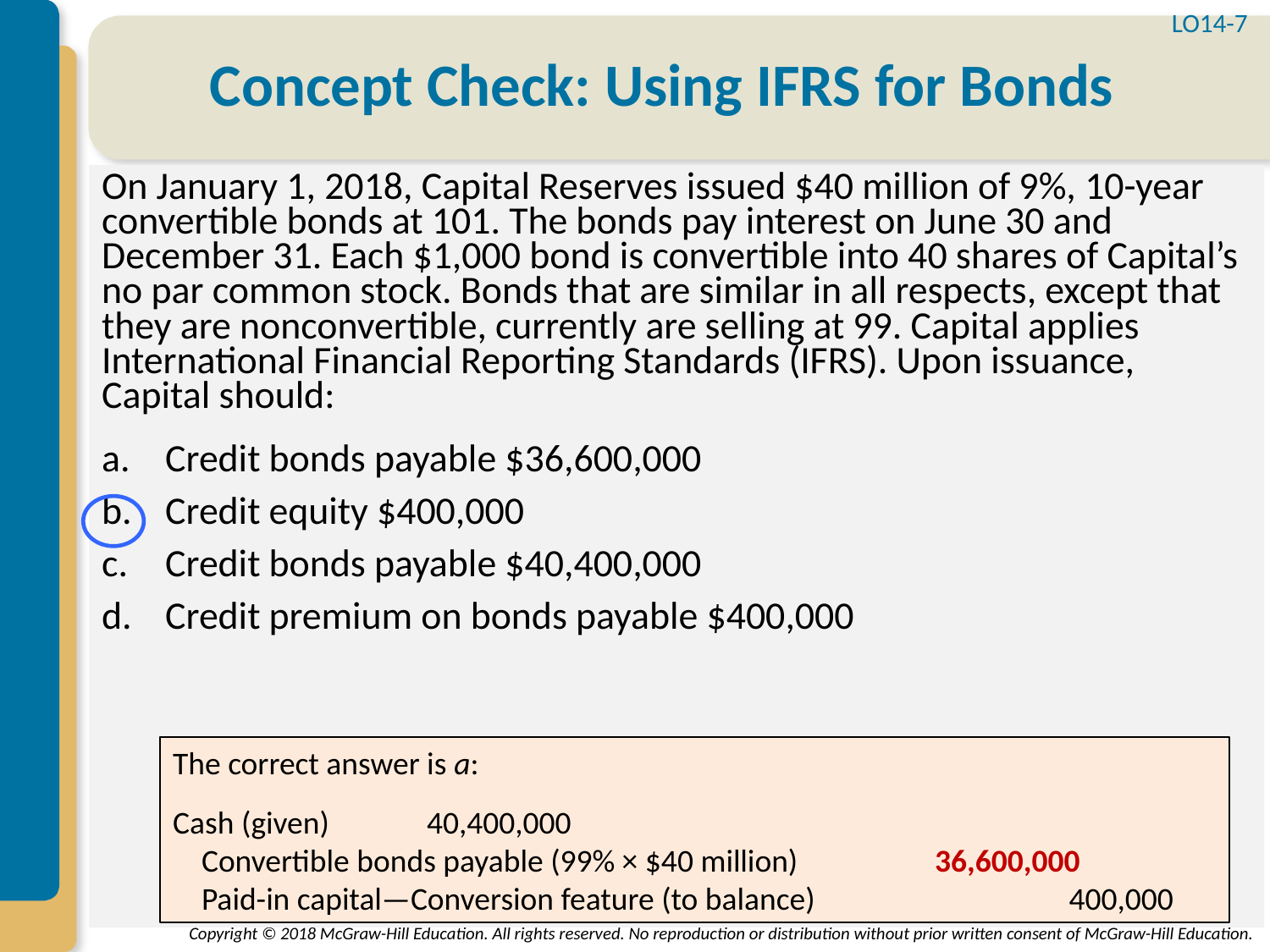

LO14-7
# Concept Check: Using IFRS for Bonds
On January 1, 2018, Capital Reserves issued $40 million of 9%, 10-year convertible bonds at 101. The bonds pay interest on June 30 and December 31. Each $1,000 bond is convertible into 40 shares of Capital’s no par common stock. Bonds that are similar in all respects, except that they are nonconvertible, currently are selling at 99. Capital applies International Financial Reporting Standards (IFRS). Upon issuance, Capital should:
Credit bonds payable $36,600,000
Credit equity $400,000
Credit bonds payable $40,400,000
Credit premium on bonds payable $400,000

The correct answer is a:
Cash (given)	40,400,000
    Convertible bonds payable (99% × $40 million)		36,600,000
    Paid-in capital—Conversion feature (to balance)		 400,000